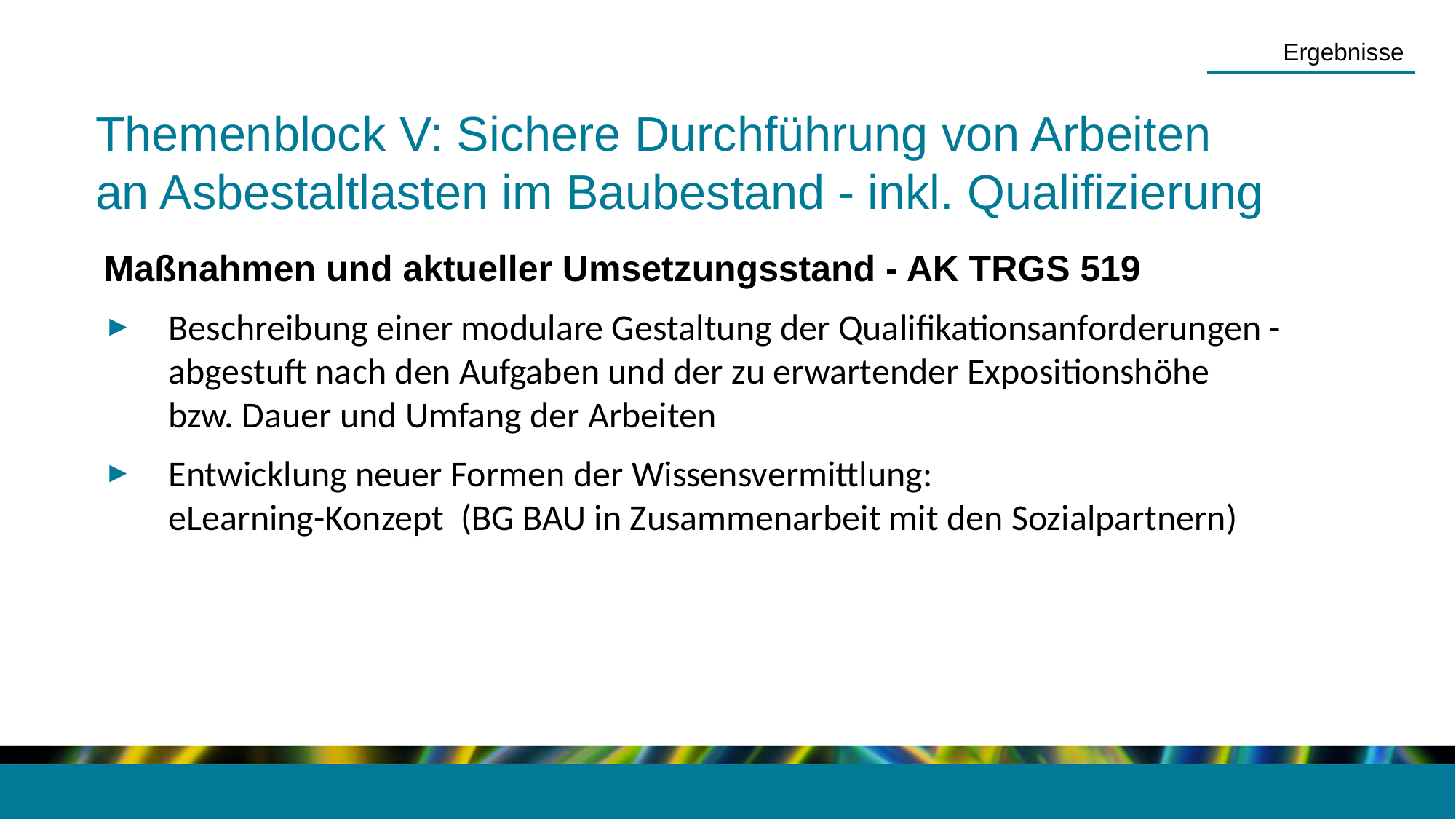

Ergebnisse
Themenblock V: Sichere Durchführung von Arbeiten an Asbestaltlasten im Baubestand - inkl. Qualifizierung
Maßnahmen und aktueller Umsetzungsstand - AK TRGS 519
Beschreibung einer modulare Gestaltung der Qualifikationsanforderungen -
abgestuft nach den Aufgaben und der zu erwartender Expositionshöhe
bzw. Dauer und Umfang der Arbeiten
Entwicklung neuer Formen der Wissensvermittlung:
eLearning-Konzept  (BG BAU in Zusammenarbeit mit den Sozialpartnern)